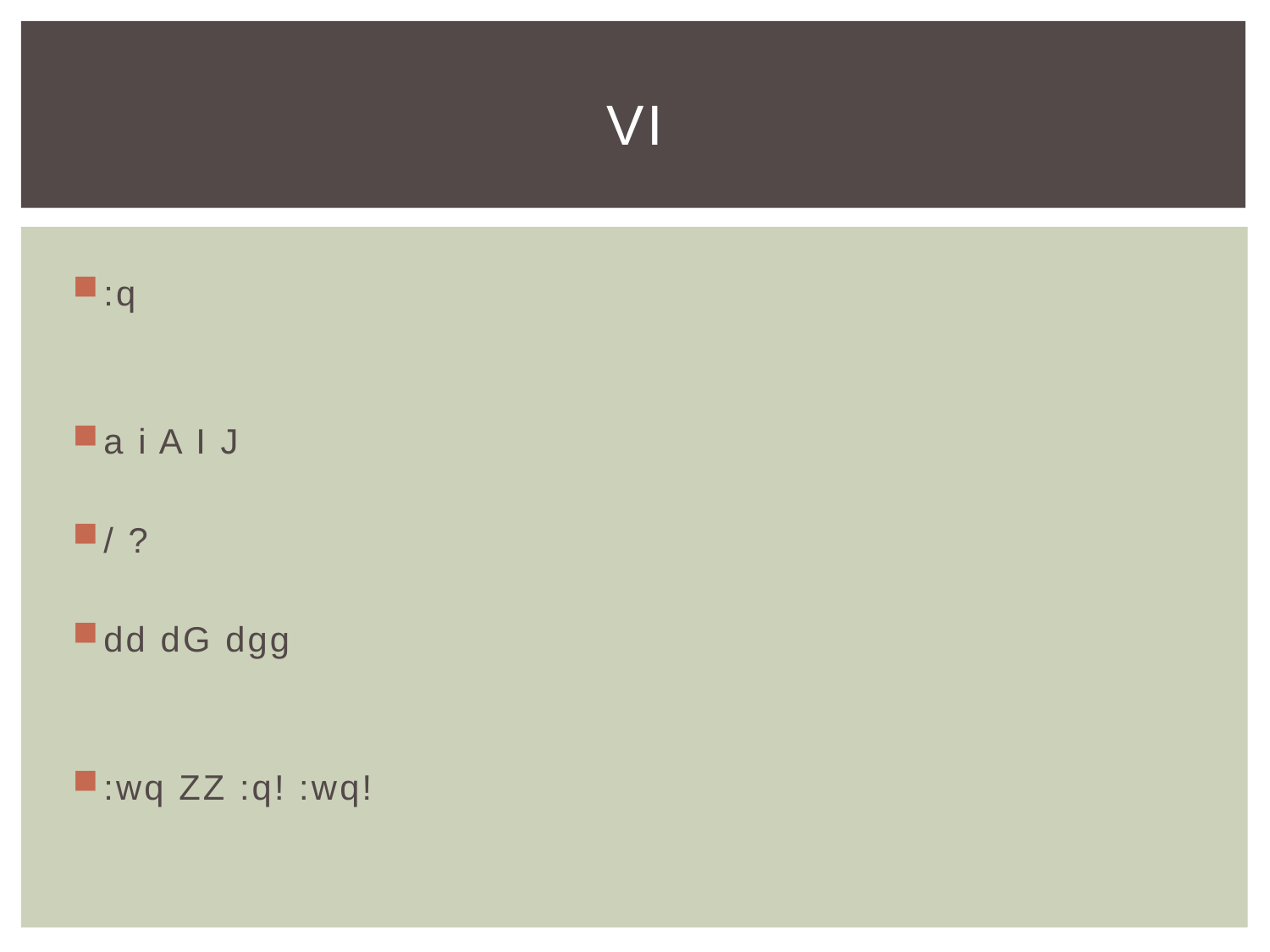

# vi
:q

a i A I J

/ ?

dd dG dgg

:wq ZZ :q! :wq!